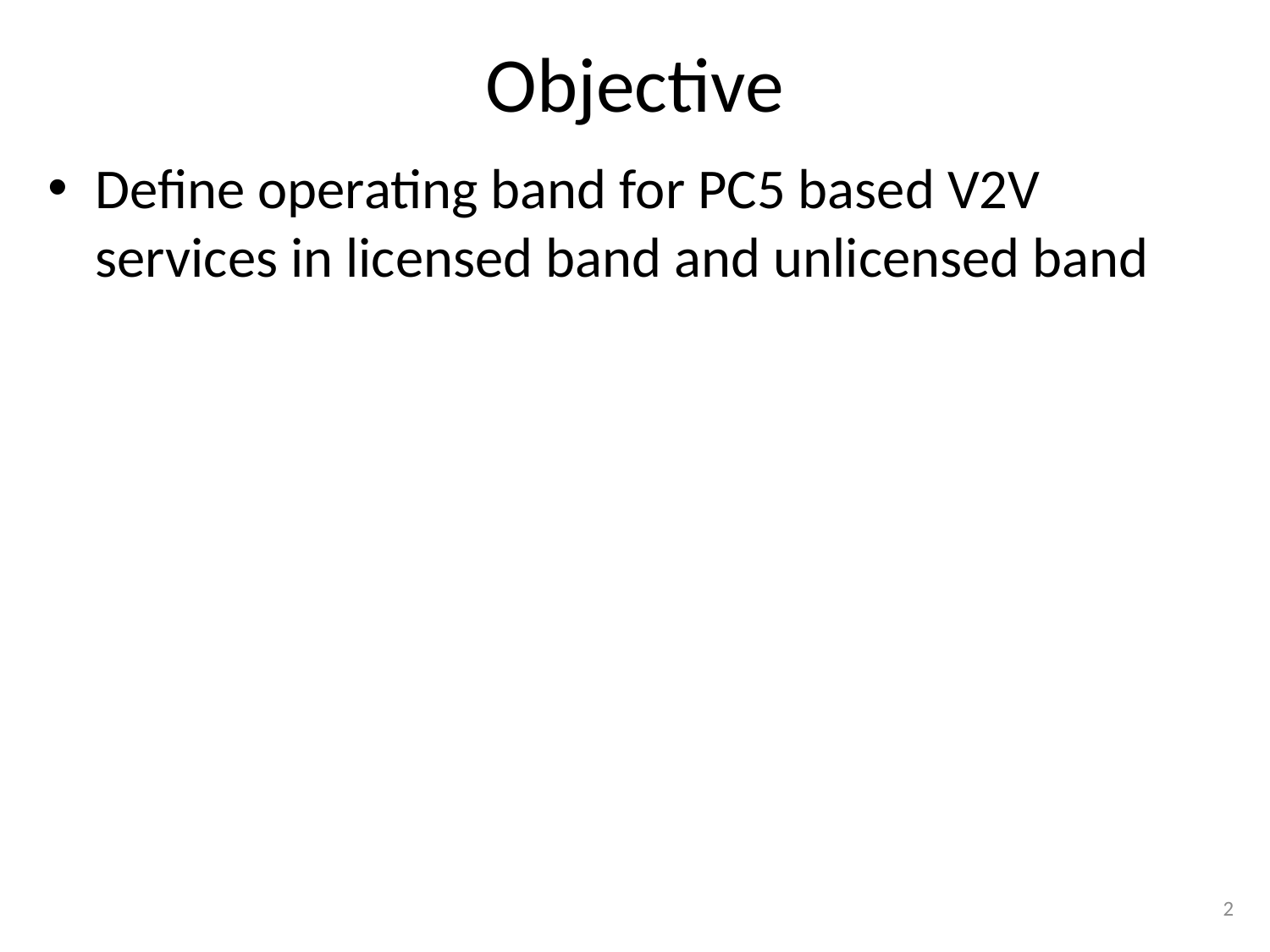

# Objective
Define operating band for PC5 based V2V services in licensed band and unlicensed band

2